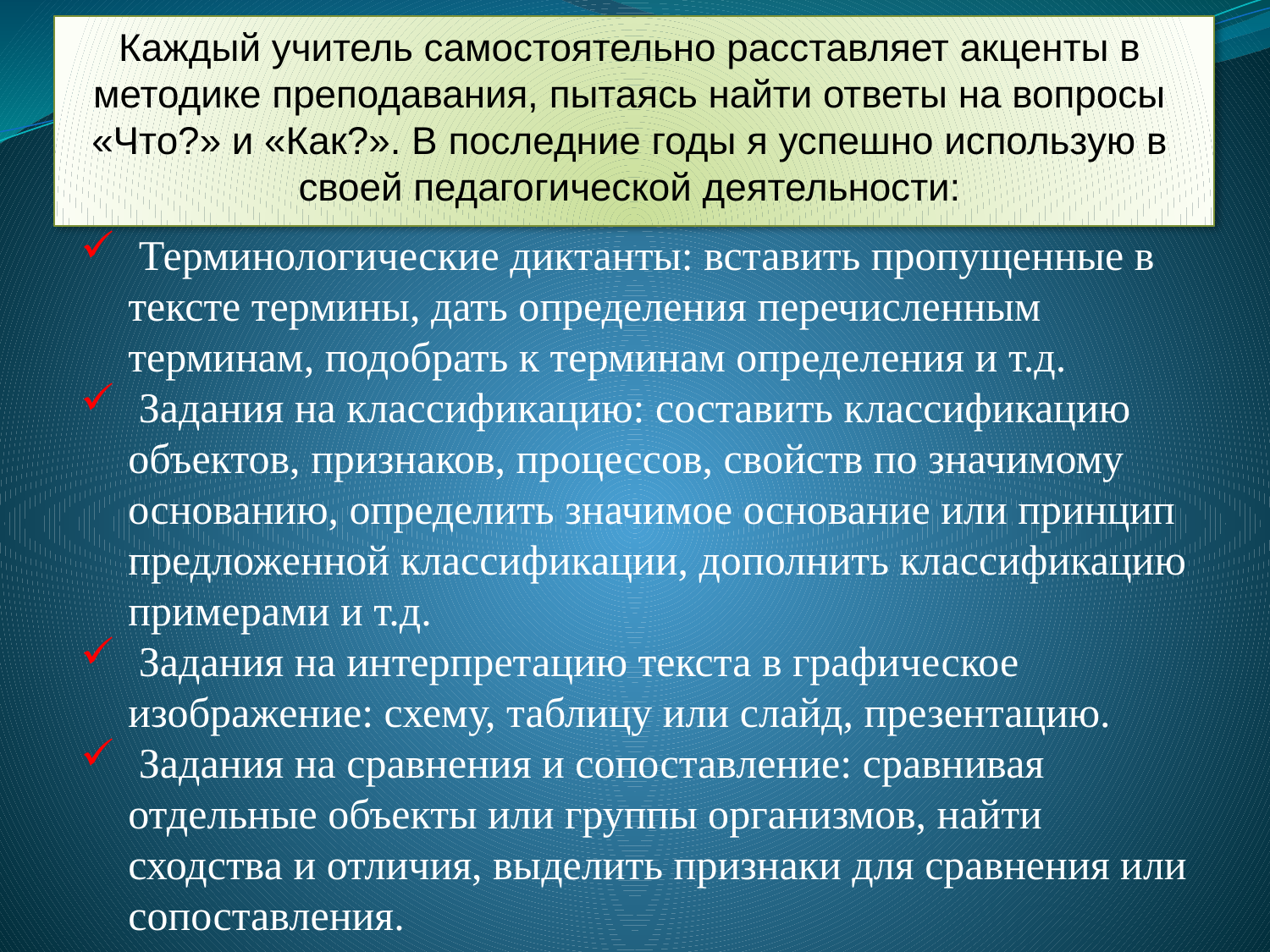

Каждый учитель самостоятельно расставляет акценты в методике преподавания, пытаясь найти ответы на вопросы «Что?» и «Как?». В последние годы я успешно использую в своей педагогической деятельности:
 Терминологические диктанты: вставить пропущенные в тексте термины, дать определения перечисленным терминам, подобрать к терминам определения и т.д.
 Задания на классификацию: составить классификацию объектов, признаков, процессов, свойств по значимому основанию, определить значимое основание или принцип предложенной классификации, дополнить классификацию примерами и т.д.
 Задания на интерпретацию текста в графическое изображение: схему, таблицу или слайд, презентацию.
 Задания на сравнения и сопоставление: сравнивая отдельные объекты или группы организмов, найти сходства и отличия, выделить признаки для сравнения или сопоставления.